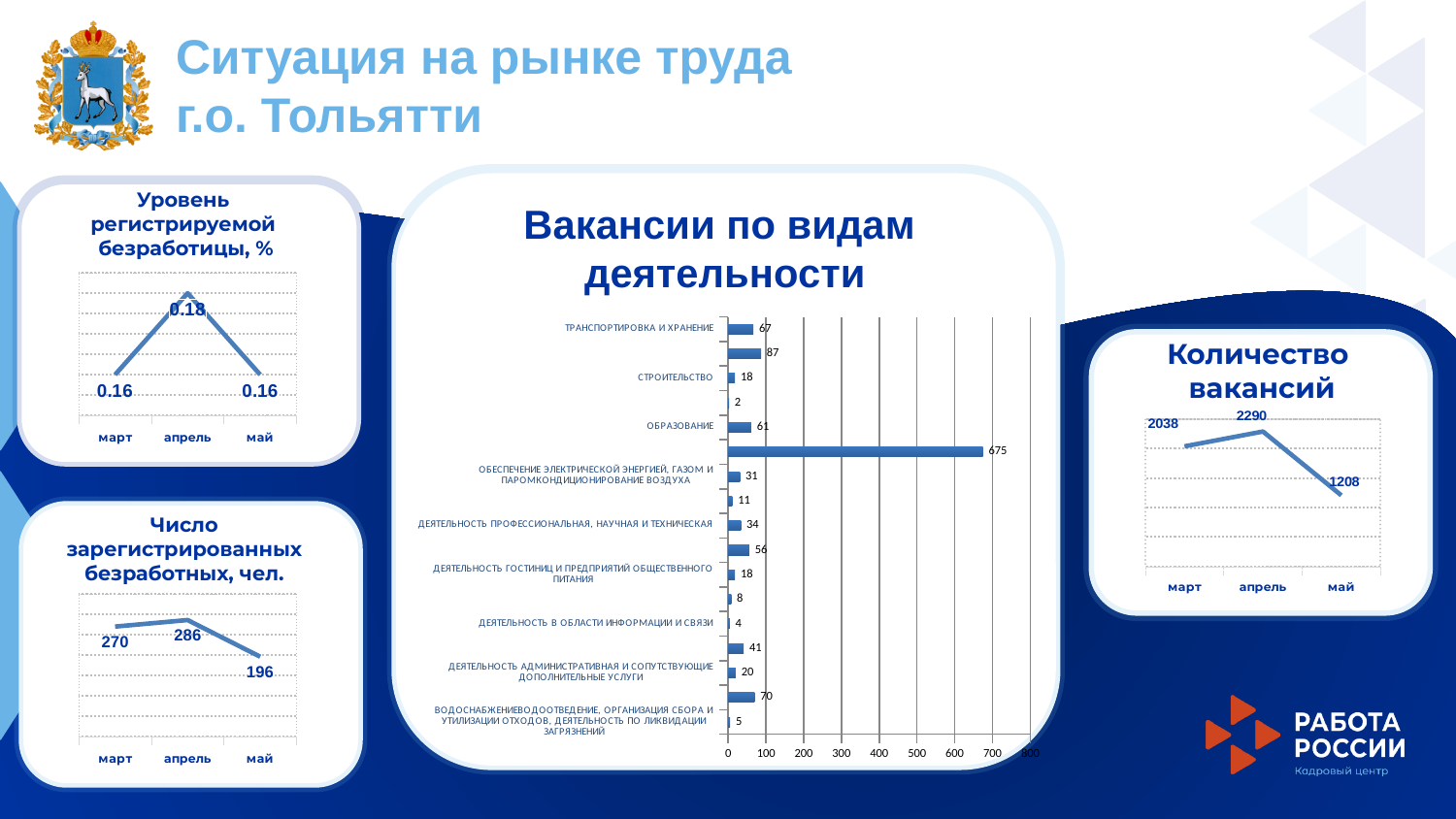

Ситуация на рынке труда
г.о. Тольятти

Уровень
регистрируемой
безработицы, %
Вакансии по видам
деятельности

### Chart

| Category | Уровень |
|---|---|
| март | 0.16 |
| апрель | 0.18 |
| май | 0.16 |

### Chart

| Category | Вакансии |
|---|---|
| ВОДОСНАБЖЕНИЕВОДООТВЕДЕНИЕ, ОРГАНИЗАЦИЯ СБОРА И УТИЛИЗАЦИИ ОТХОДОВ, ДЕЯТЕЛЬНОСТЬ ПО ЛИКВИДАЦИИ ЗАГРЯЗНЕНИЙ | 5.0 |
| ГОСУДАРСТВЕННОЕ УПРАВЛЕНИЕ И ОБЕСПЕЧЕНИЕ ВОЕННОЙ БЕЗОПАСНОСТИСОЦИАЛЬНОЕ ОБЕСПЕЧЕНИЕ | 70.0 |
| ДЕЯТЕЛЬНОСТЬ АДМИНИСТРАТИВНАЯ И СОПУТСТВУЮЩИЕ ДОПОЛНИТЕЛЬНЫЕ УСЛУГИ | 20.0 |
| ДЕЯТЕЛЬНОСТЬ В ОБЛАСТИ ЗДРАВООХРАНЕНИЯ И СОЦИАЛЬНЫХ УСЛУГ | 41.0 |
| ДЕЯТЕЛЬНОСТЬ В ОБЛАСТИ ИНФОРМАЦИИ И СВЯЗИ | 4.0 |
| ДЕЯТЕЛЬНОСТЬ В ОБЛАСТИ КУЛЬТУРЫ, СПОРТА, ОРГАНИЗАЦИИ ДОСУГА И РАЗВЛЕЧЕНИЙ | 8.0 |
| ДЕЯТЕЛЬНОСТЬ ГОСТИНИЦ И ПРЕДПРИЯТИЙ ОБЩЕСТВЕННОГО ПИТАНИЯ | 18.0 |
| ДЕЯТЕЛЬНОСТЬ ПО ОПЕРАЦИЯМ С НЕДВИЖИМЫМ ИМУЩЕСТВОМ | 56.0 |
| ДЕЯТЕЛЬНОСТЬ ПРОФЕССИОНАЛЬНАЯ, НАУЧНАЯ И ТЕХНИЧЕСКАЯ | 34.0 |
| ДЕЯТЕЛЬНОСТЬ ФИНАНСОВАЯ И СТРАХОВАЯ | 11.0 |
| ОБЕСПЕЧЕНИЕ ЭЛЕКТРИЧЕСКОЙ ЭНЕРГИЕЙ, ГАЗОМ И ПАРОМКОНДИЦИОНИРОВАНИЕ ВОЗДУХА | 31.0 |
| ОБРАБАТЫВАЮЩИЕ ПРОИЗВОДСТВА | 675.0 |
| ОБРАЗОВАНИЕ | 61.0 |
| СЕЛЬСКОЕ, ЛЕСНОЕ ХОЗЯЙСТВО, ОХОТА, РЫБОЛОВСТВО И РЫБОВОДСТВО | 2.0 |
| СТРОИТЕЛЬСТВО | 18.0 |
| ТОРГОВЛЯ ОПТОВАЯ И РОЗНИЧНАЯРЕМОНТ АВТОТРАНСПОРТНЫХ СРЕДСТВ И МОТОЦИКЛОВ | 87.0 |
| ТРАНСПОРТИРОВКА И ХРАНЕНИЕ | 67.0 |
Количество
вакансий

### Chart

| Category | Ряд 1 |
|---|---|
| март | 2038.0 |
| апрель | 2290.0 |
| май | 1208.0 |
Число
зарегистрированных
безработных, чел.

### Chart

| Category | Ряд 1 |
|---|---|
| март | 270.0 |
| апрель | 286.0 |
| май | 196.0 |